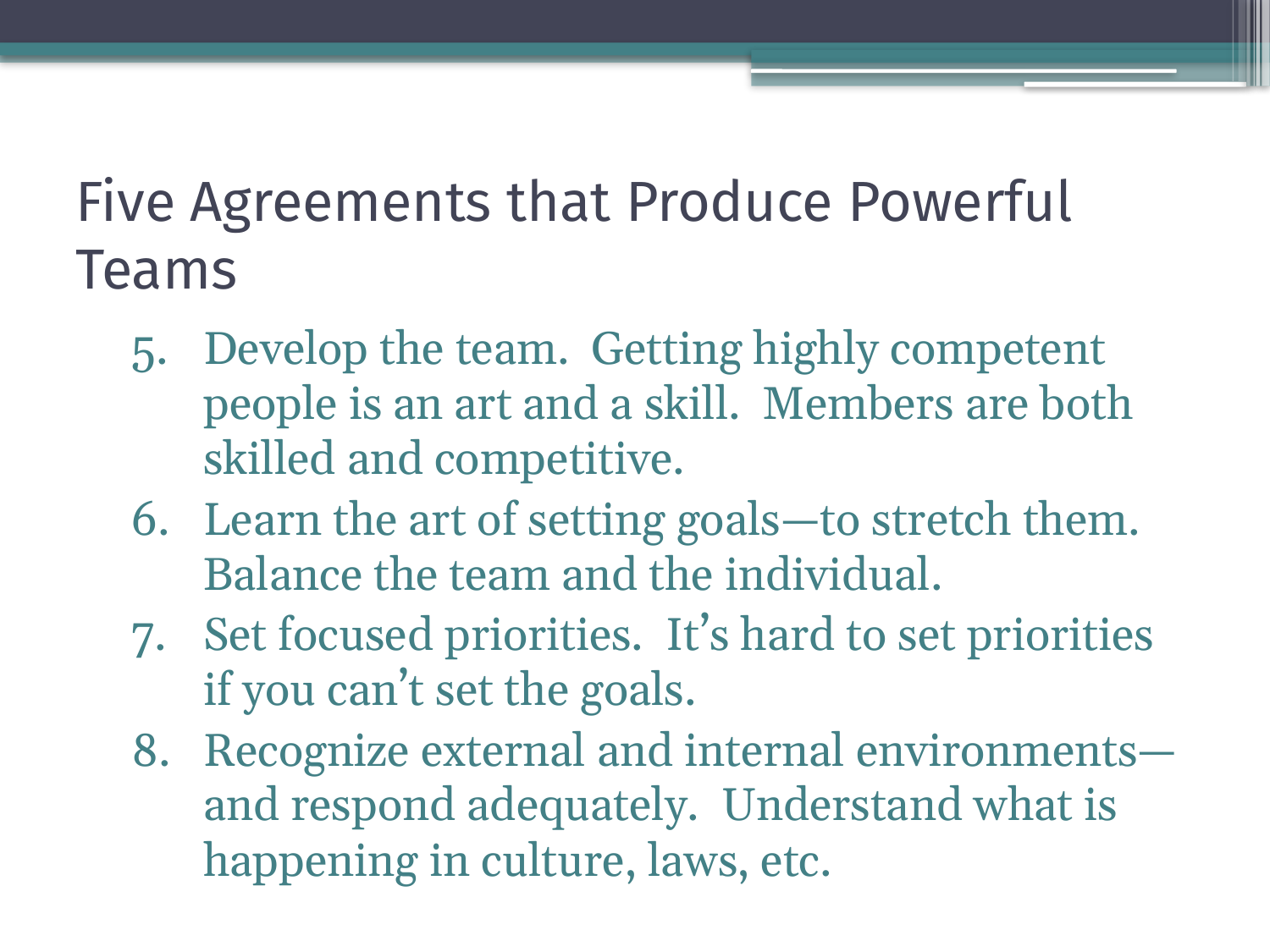

# Five Agreements that Produce Powerful Teams
Develop the team.  Getting highly competent people is an art and a skill.  Members are both skilled and competitive.
Learn the art of setting goals—to stretch them.  Balance the team and the individual.
Set focused priorities.  It’s hard to set priorities if you can’t set the goals.
Recognize external and internal environments—and respond adequately.  Understand what is happening in culture, laws, etc.